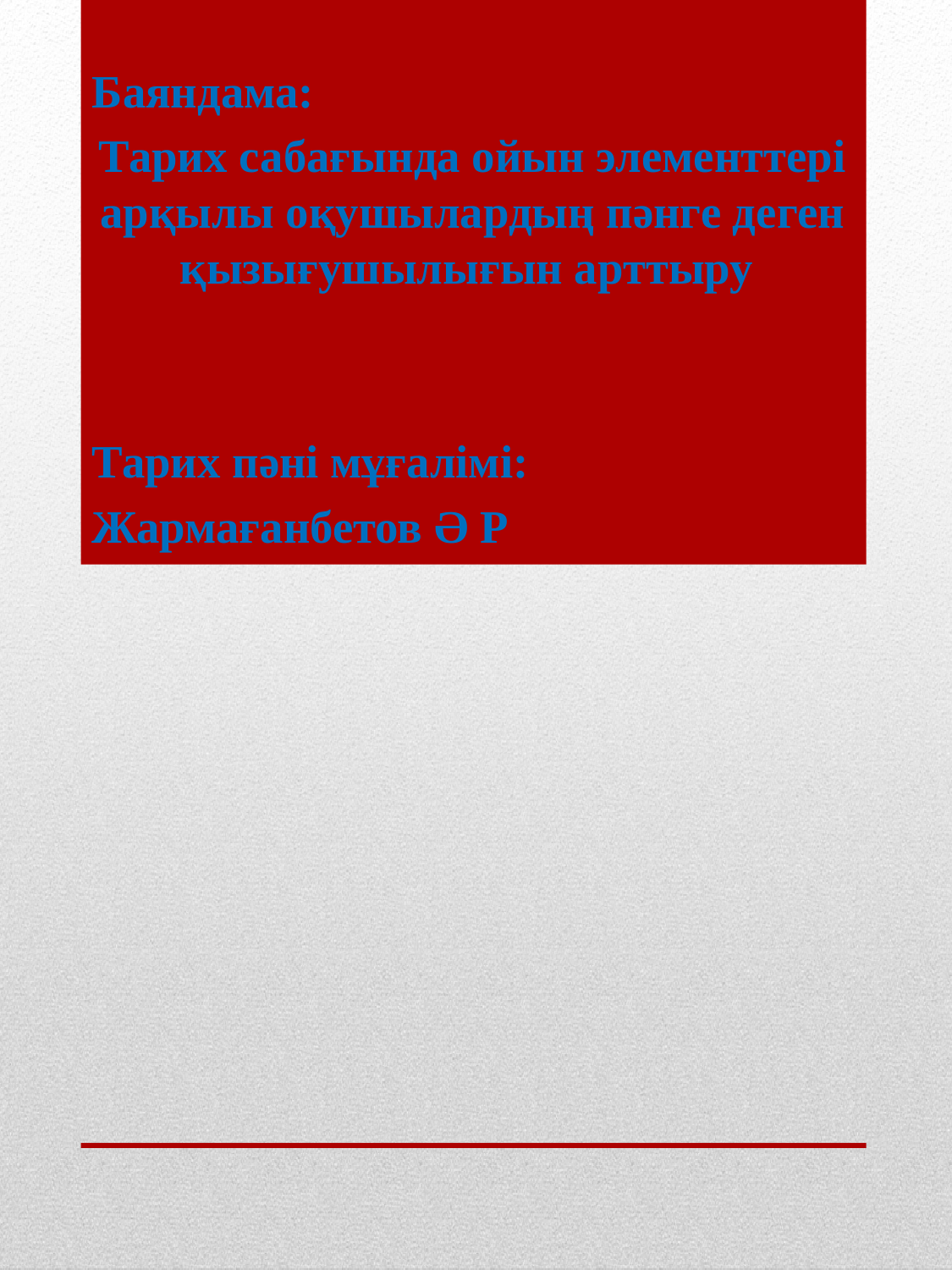

Баяндама:
Тарих сабағында ойын элементтері арқылы оқушылардың пәнге деген қызығушылығын арттыру

Тарих пәні мұғалімі:
Жармағанбетов Ә Р

#